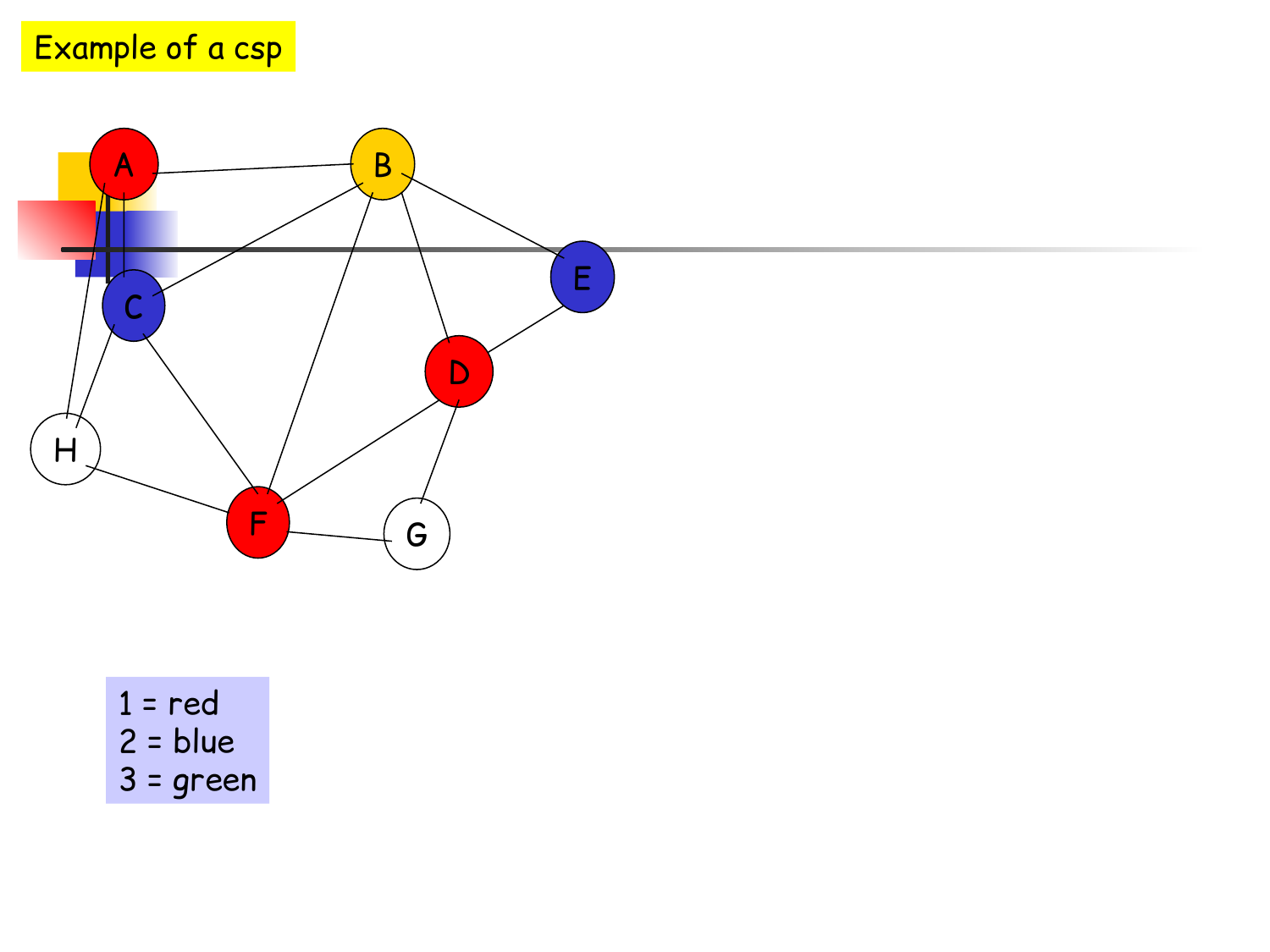

Example of a csp
A
B

E
C

D

H

F
G

1 = red
2 = blue
3 = green